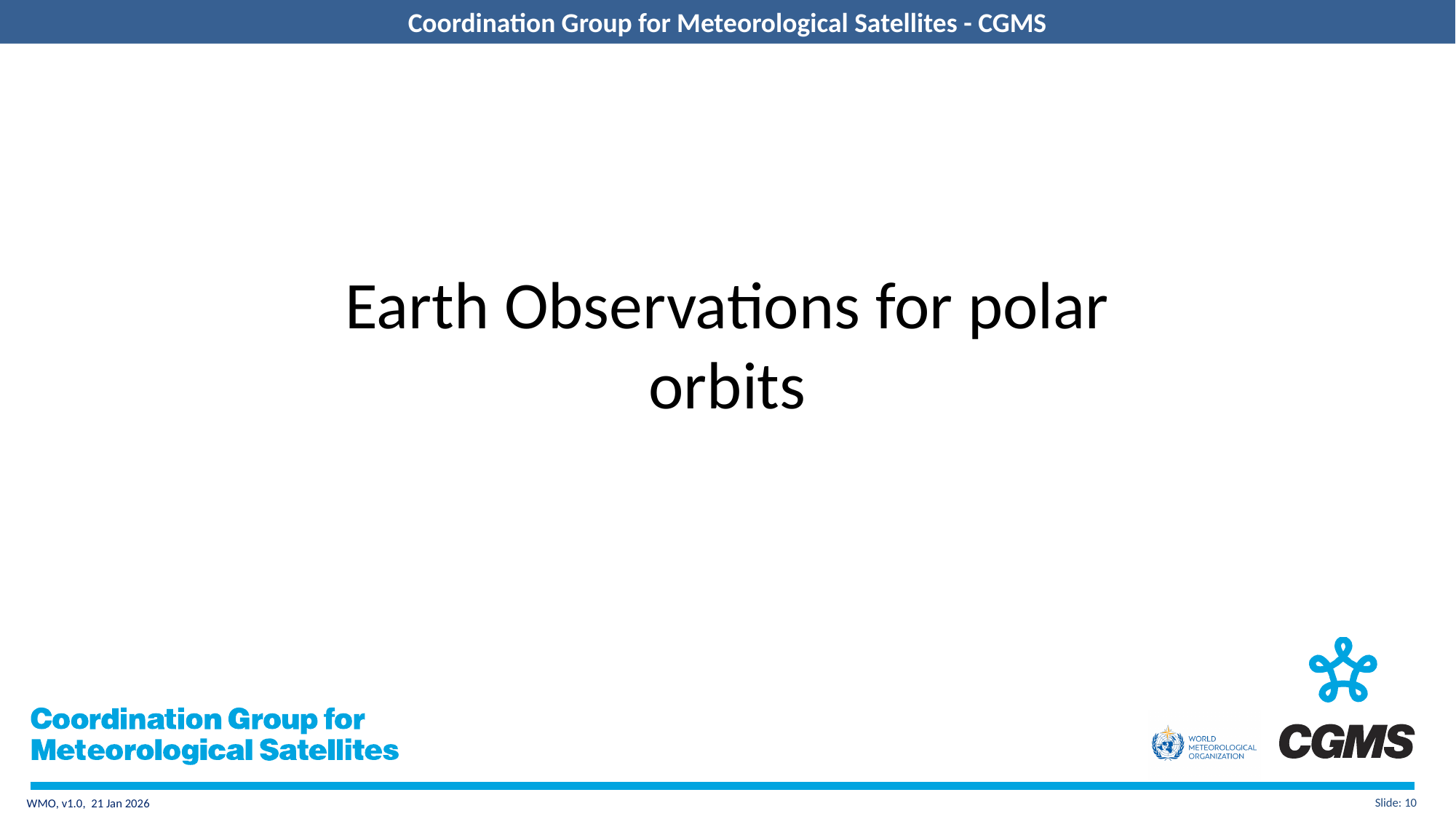

# Earth Observations for polar orbits

Slide: 10